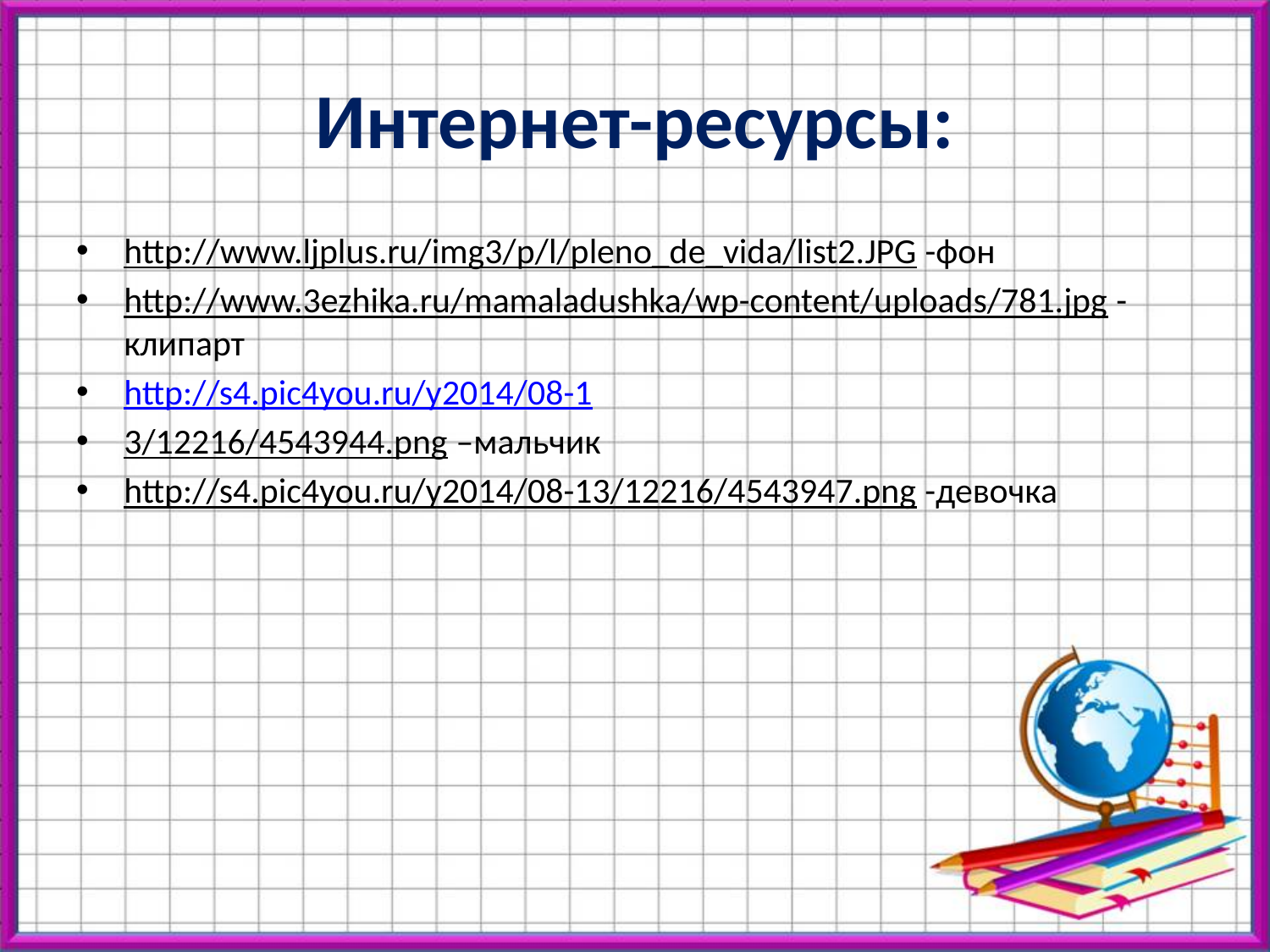

# Интернет-ресурсы:
http://www.ljplus.ru/img3/p/l/pleno_de_vida/list2.JPG -фон
http://www.3ezhika.ru/mamaladushka/wp-content/uploads/781.jpg -клипарт
http://s4.pic4you.ru/y2014/08-1
3/12216/4543944.png –мальчик
http://s4.pic4you.ru/y2014/08-13/12216/4543947.png -девочка